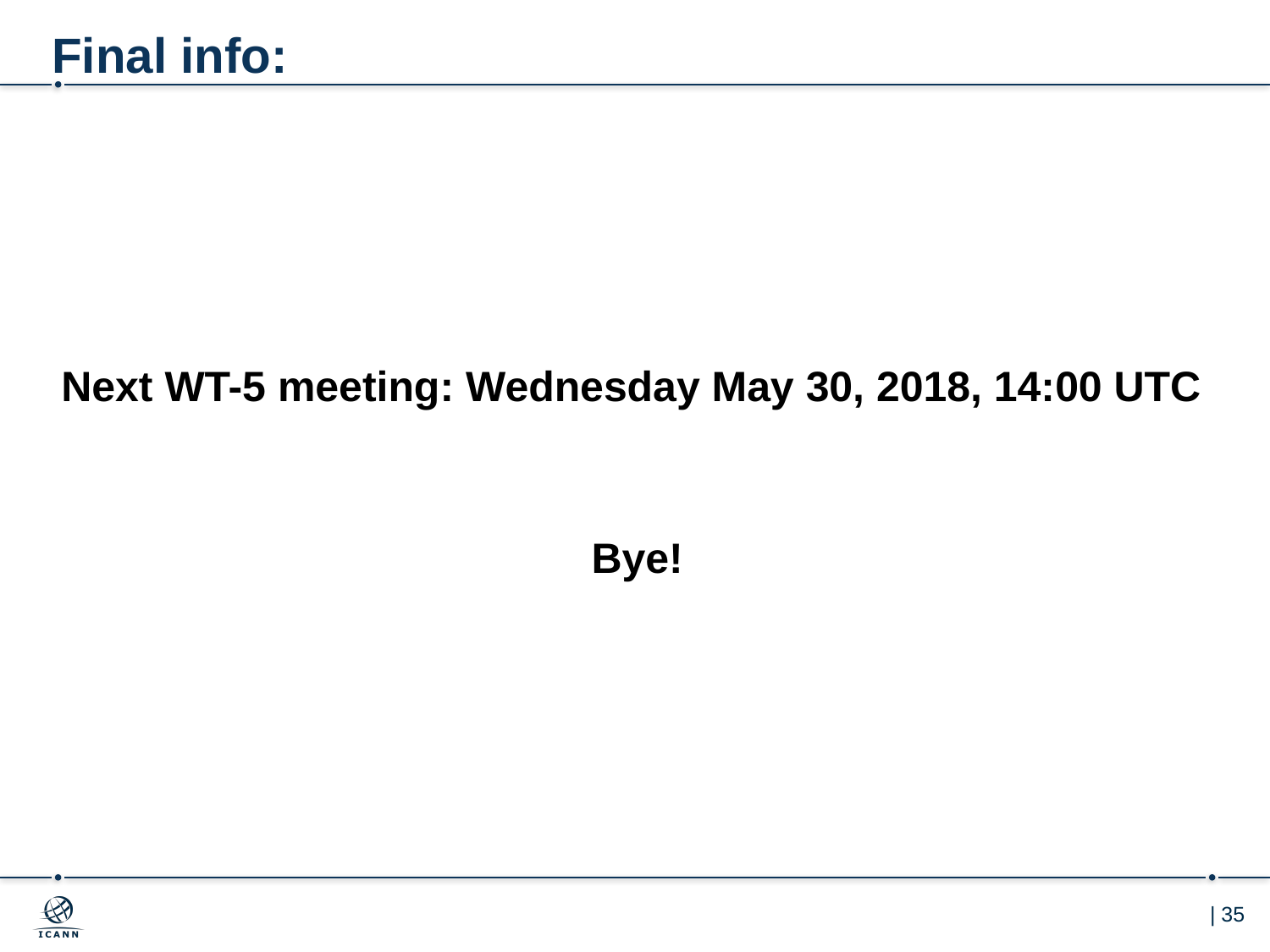

# Final info:

Next WT-5 meeting: Wednesday May 30, 2018, 14:00 UTC

Bye!